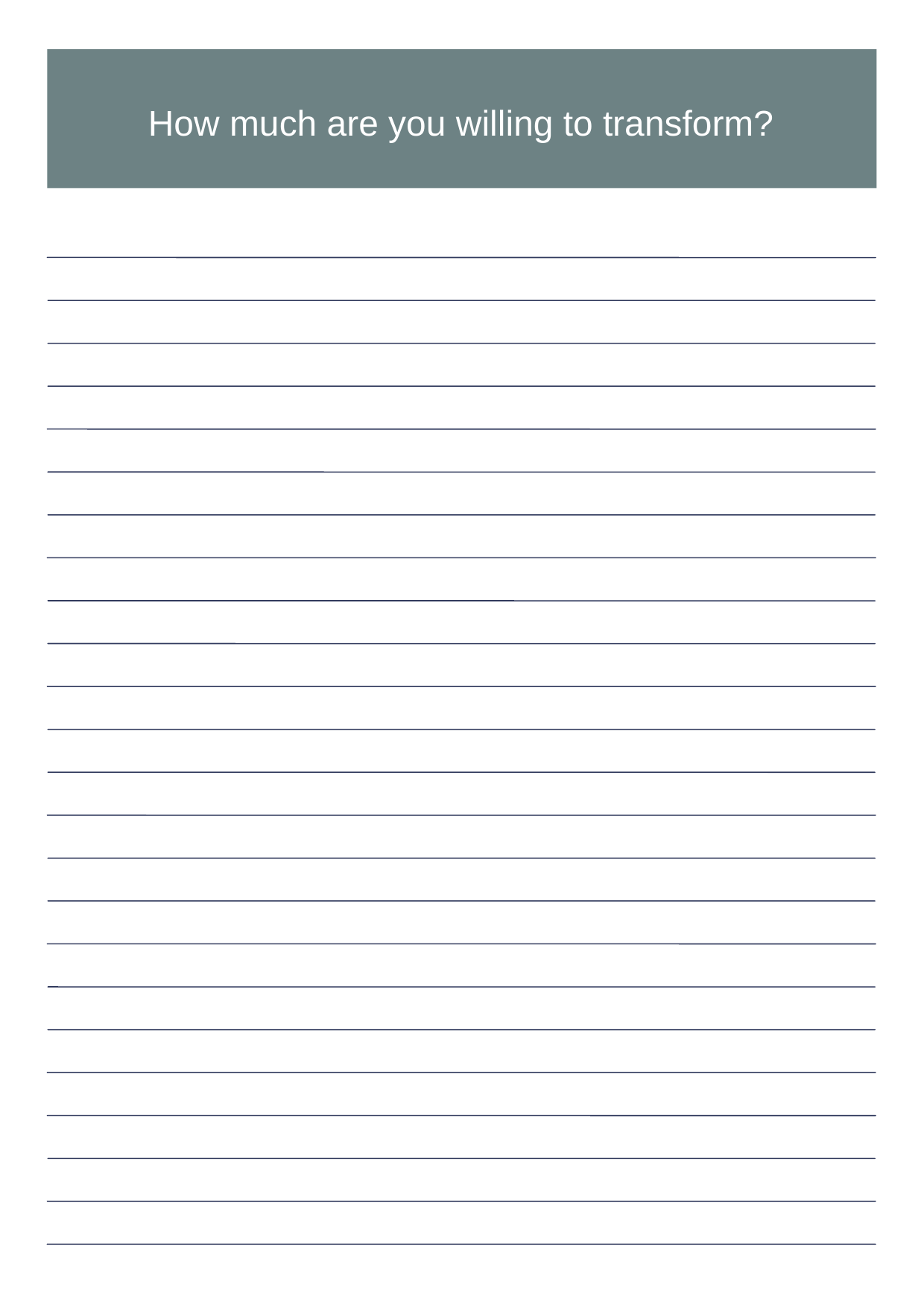

How much are you willing to transform?